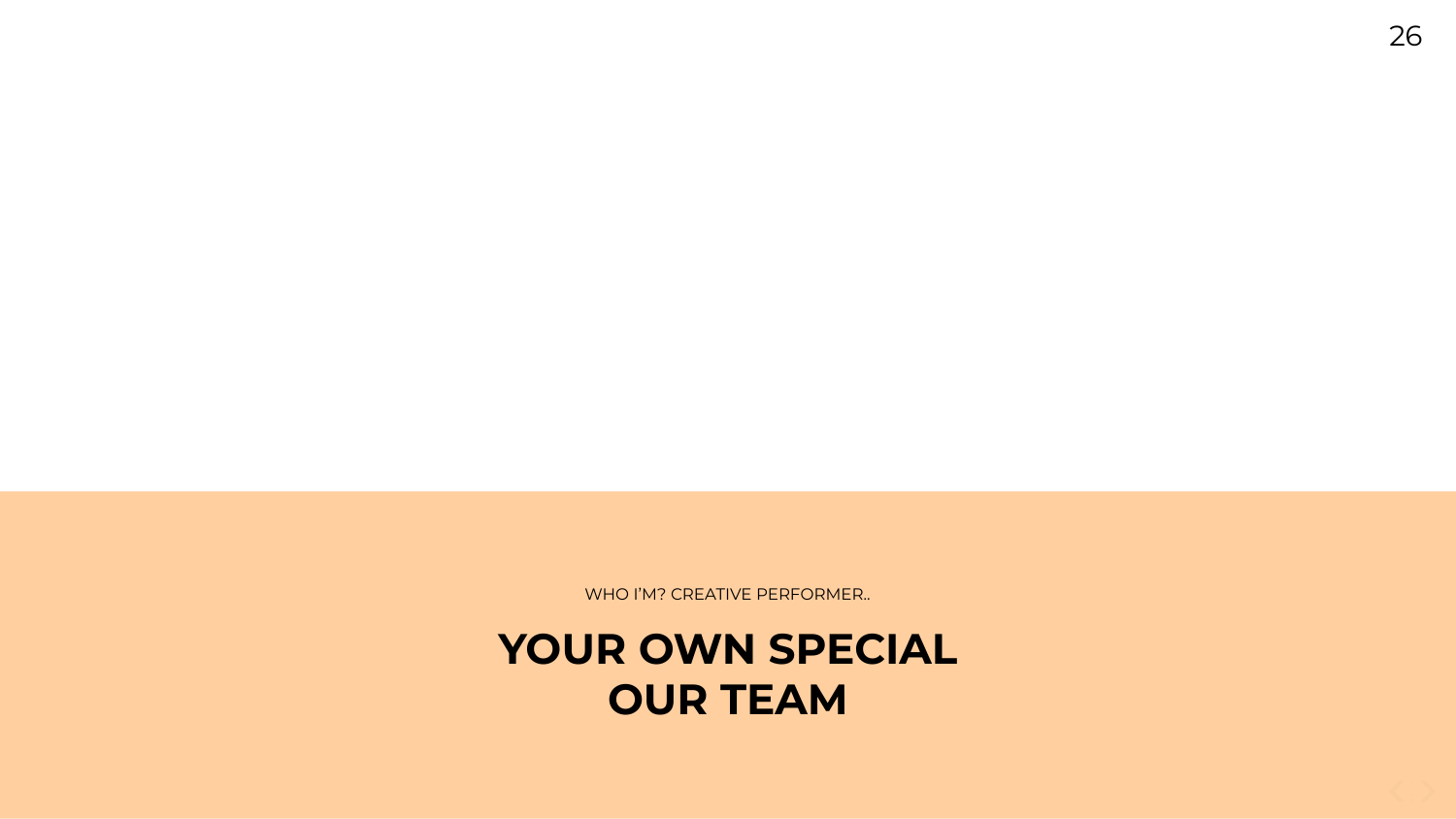

26

WHO I’M? CREATIVE PERFORMER..
YOUR OWN SPECIAL
OUR TEAM